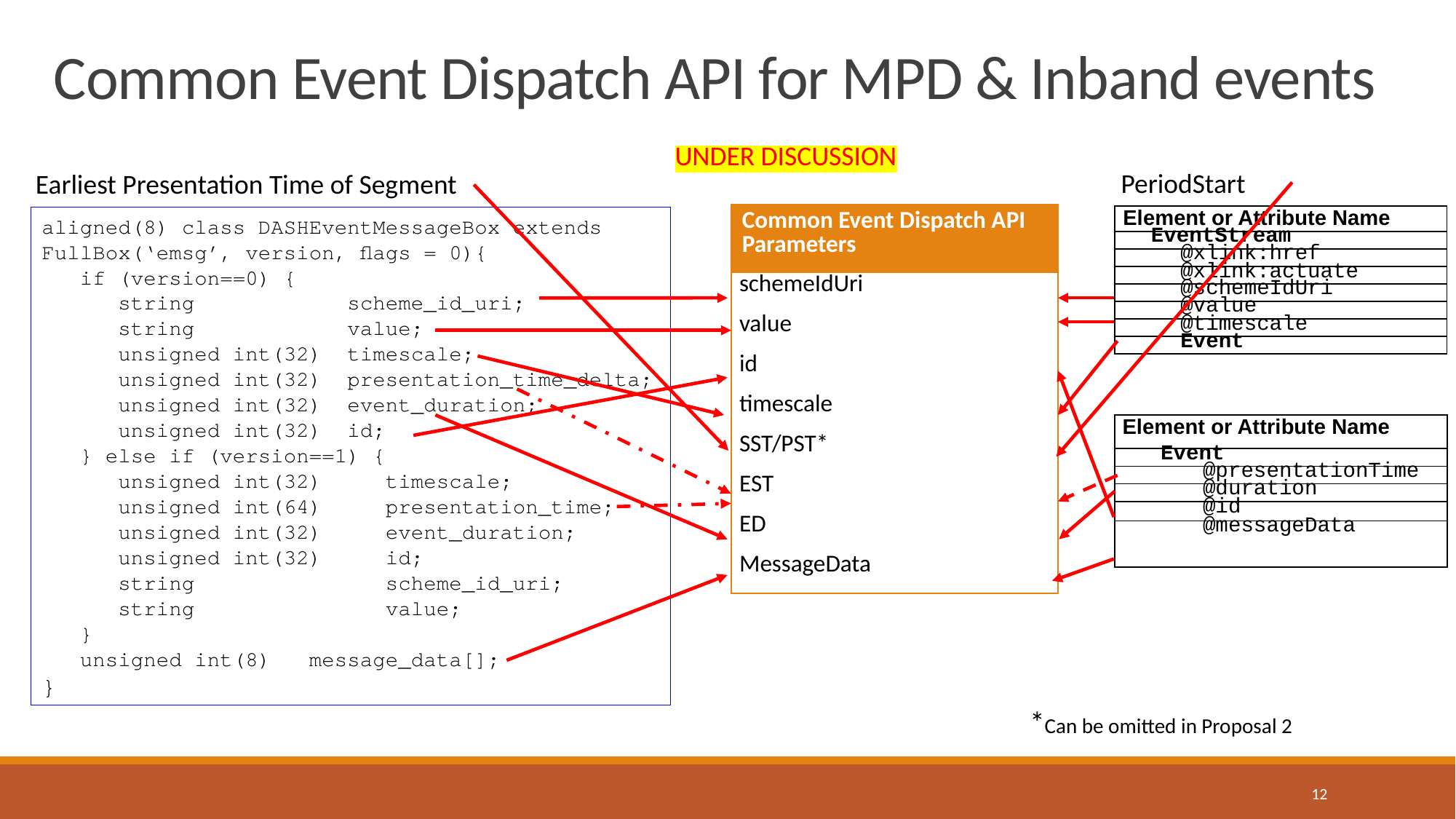

# Common Event Dispatch API for MPD & Inband events
UNDER DISCUSSION
PeriodStart
Earliest Presentation Time of Segment
aligned(8) class DASHEventMessageBox extends FullBox(‘emsg’, version, flags = 0){
   if (version==0) {
      string            scheme_id_uri;
      string            value;
      unsigned int(32)  timescale;
      unsigned int(32)  presentation_time_delta;
      unsigned int(32)  event_duration;
      unsigned int(32)  id;
   } else if (version==1) {
      unsigned int(32)     timescale;
      unsigned int(64)     presentation_time;
      unsigned int(32)     event_duration;
      unsigned int(32)     id;
      string               scheme_id_uri;
      string               value;
   }
   unsigned int(8)   message_data[];
}
| Common Event Dispatch API Parameters |
| --- |
| schemeIdUri |
| value |
| id |
| timescale |
| SST/PST\* |
| EST |
| ED |
| MessageData |
| Element or Attribute Name |  |  |
| --- | --- | --- |
|  | EventStream |  |
|  |  | @xlink:href |
|  |  | @xlink:actuate |
|  |  | @schemeIdUri |
|  |  | @value |
|  |  | @timescale |
|  |  | Event |
| Element or Attribute Name |  |  |
| --- | --- | --- |
|  | Event |  |
|  |  | @presentationTime |
|  |  | @duration |
|  |  | @id |
|  |  | @messageData |
*Can be omitted in Proposal 2
12